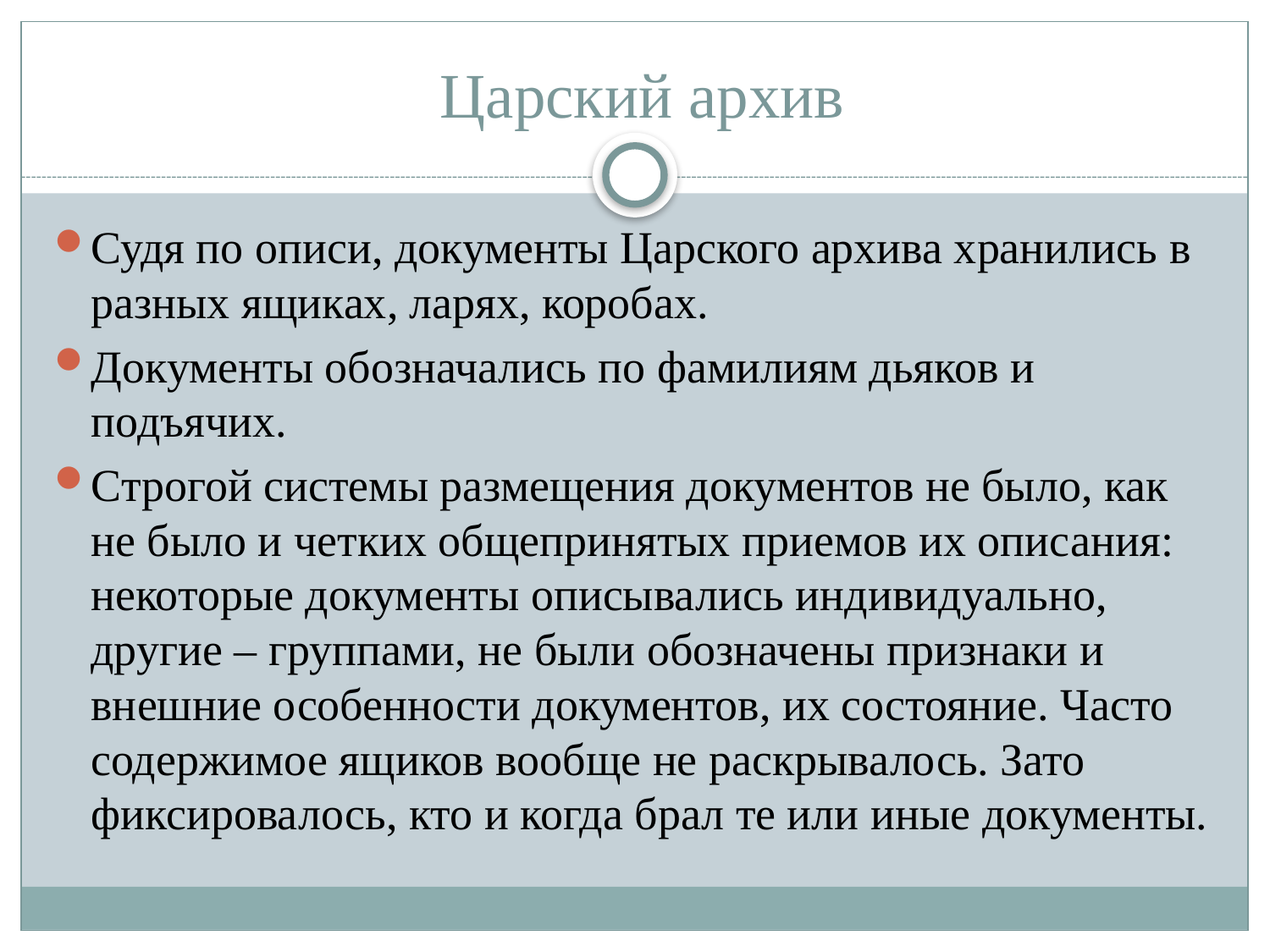

# Царский архив
Судя по описи, документы Царского архива хранились в разных ящиках, ларях, коробах.
Документы обозначались по фамилиям дьяков и подъячих.
Строгой системы размещения документов не было, как не было и четких общепринятых приемов их описания: некоторые документы описывались индивидуально, другие – группами, не были обозначены признаки и внешние особенности документов, их состояние. Часто содержимое ящиков вообще не раскрывалось. Зато фиксировалось, кто и когда брал те или иные документы.